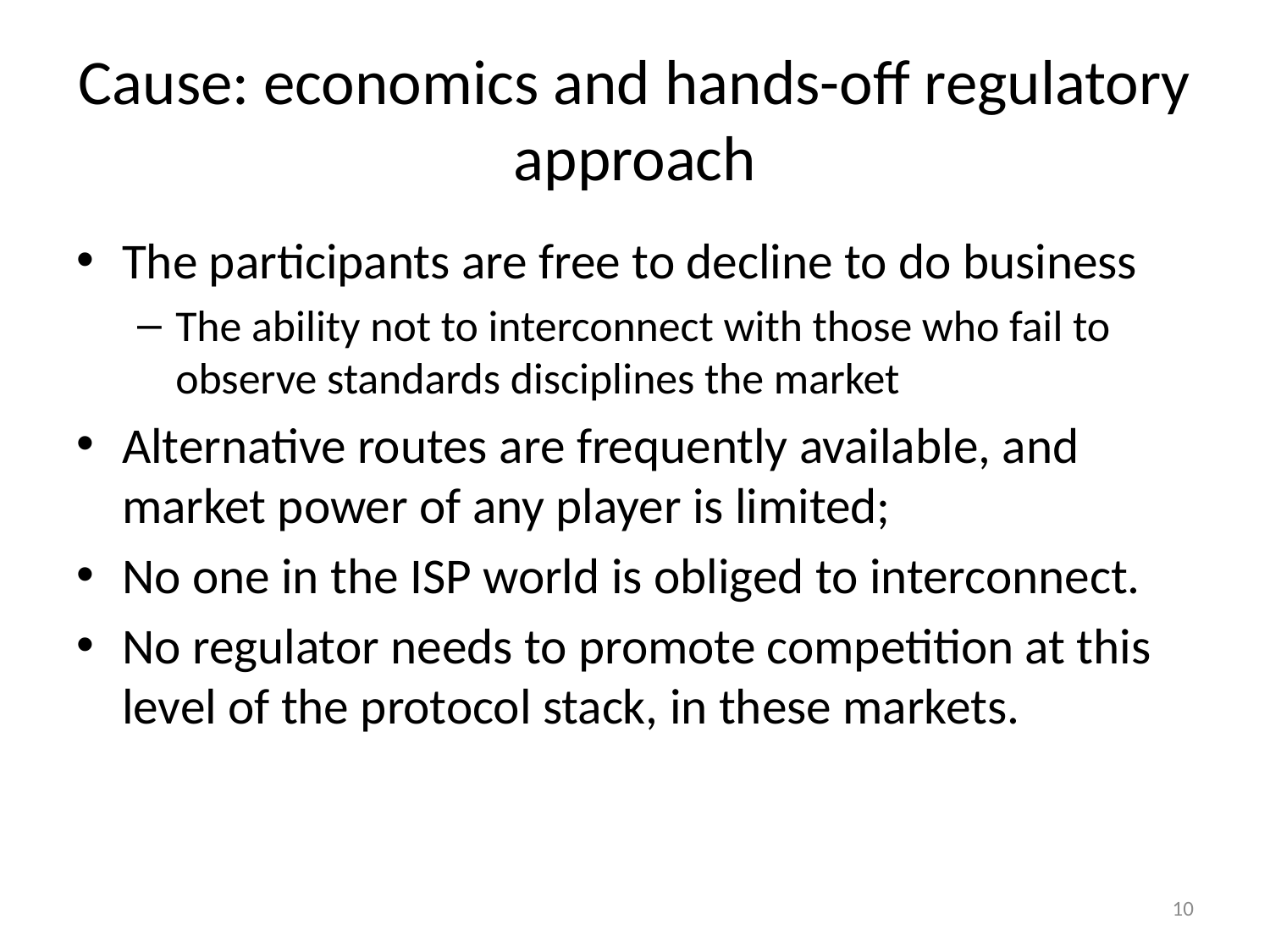

# Cause: economics and hands-off regulatory approach
The participants are free to decline to do business
The ability not to interconnect with those who fail to observe standards disciplines the market
Alternative routes are frequently available, and market power of any player is limited;
No one in the ISP world is obliged to interconnect.
No regulator needs to promote competition at this level of the protocol stack, in these markets.

10